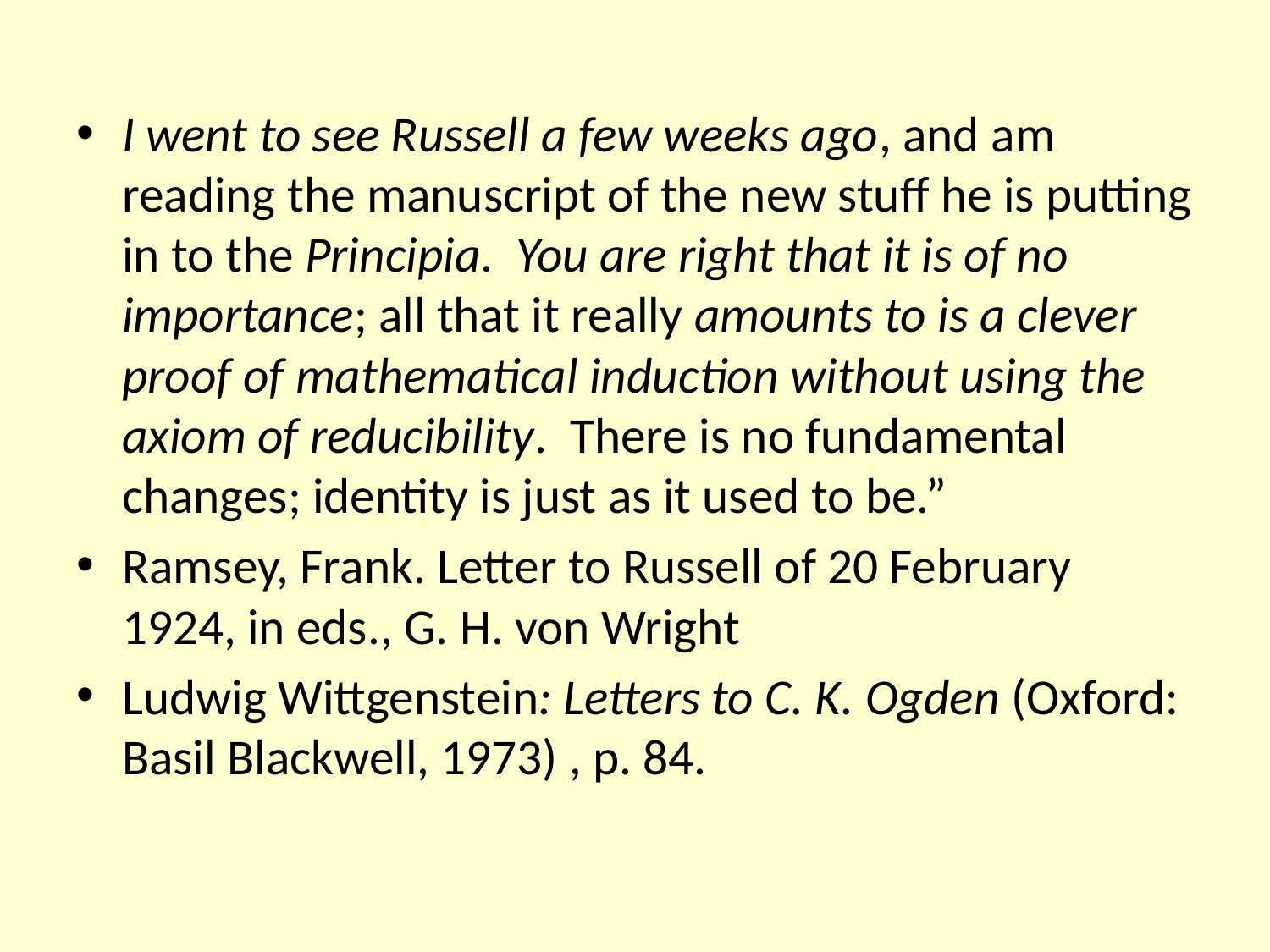

I went to see Russell a few weeks ago, and am reading the manuscript of the new stuff he is putting in to the Principia.  You are right that it is of no importance; all that it really amounts to is a clever proof of mathematical induction without using the axiom of reducibility.  There is no fundamental changes; identity is just as it used to be.”
Ramsey, Frank. Letter to Russell of 20 February 1924, in eds., G. H. von Wright
Ludwig Wittgenstein: Letters to C. K. Ogden (Oxford: Basil Blackwell, 1973) , p. 84.